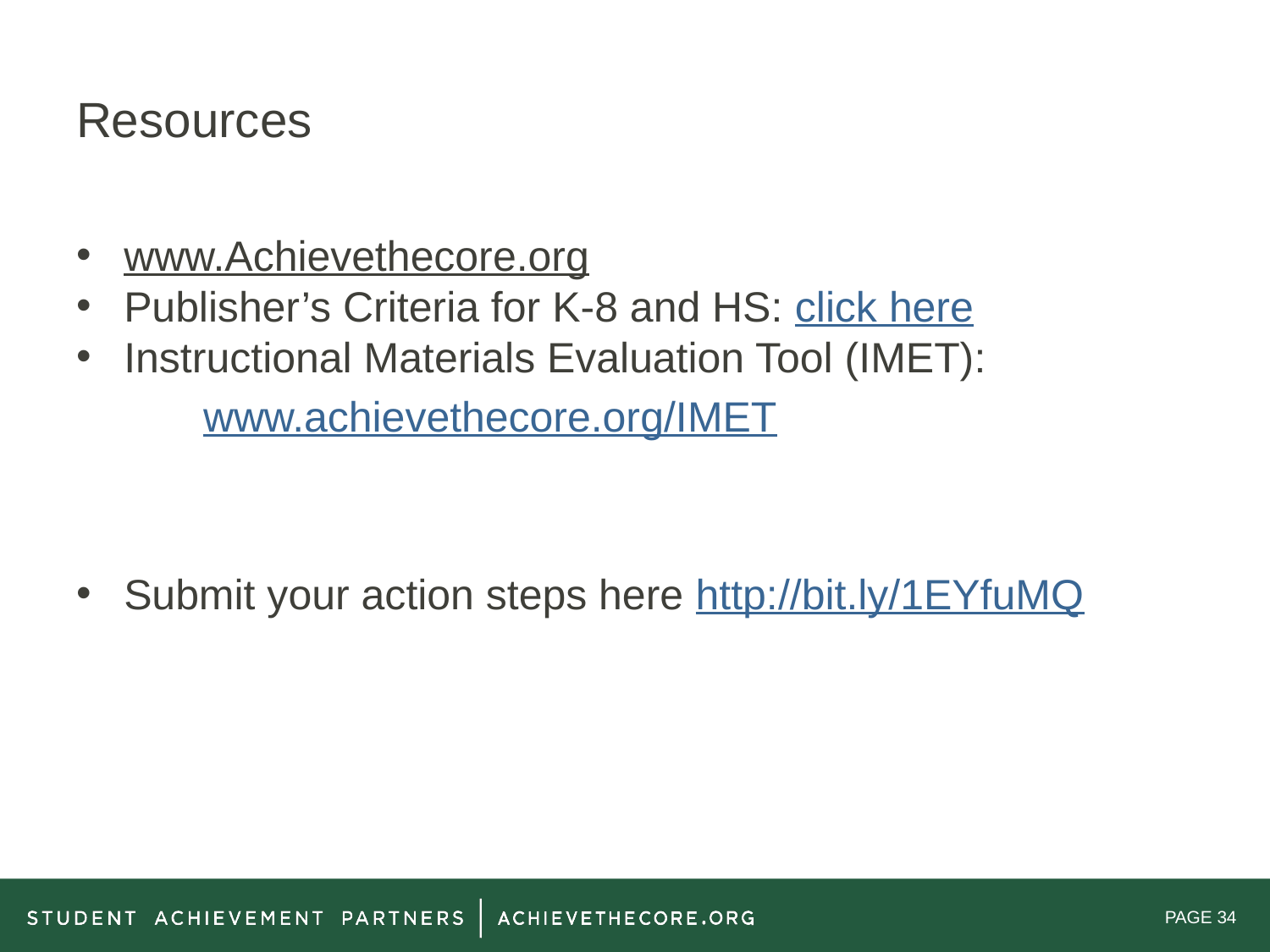

# Resources
www.Achievethecore.org
Publisher’s Criteria for K-8 and HS: click here
Instructional Materials Evaluation Tool (IMET):
	www.achievethecore.org/IMET

Submit your action steps here http://bit.ly/1EYfuMQ